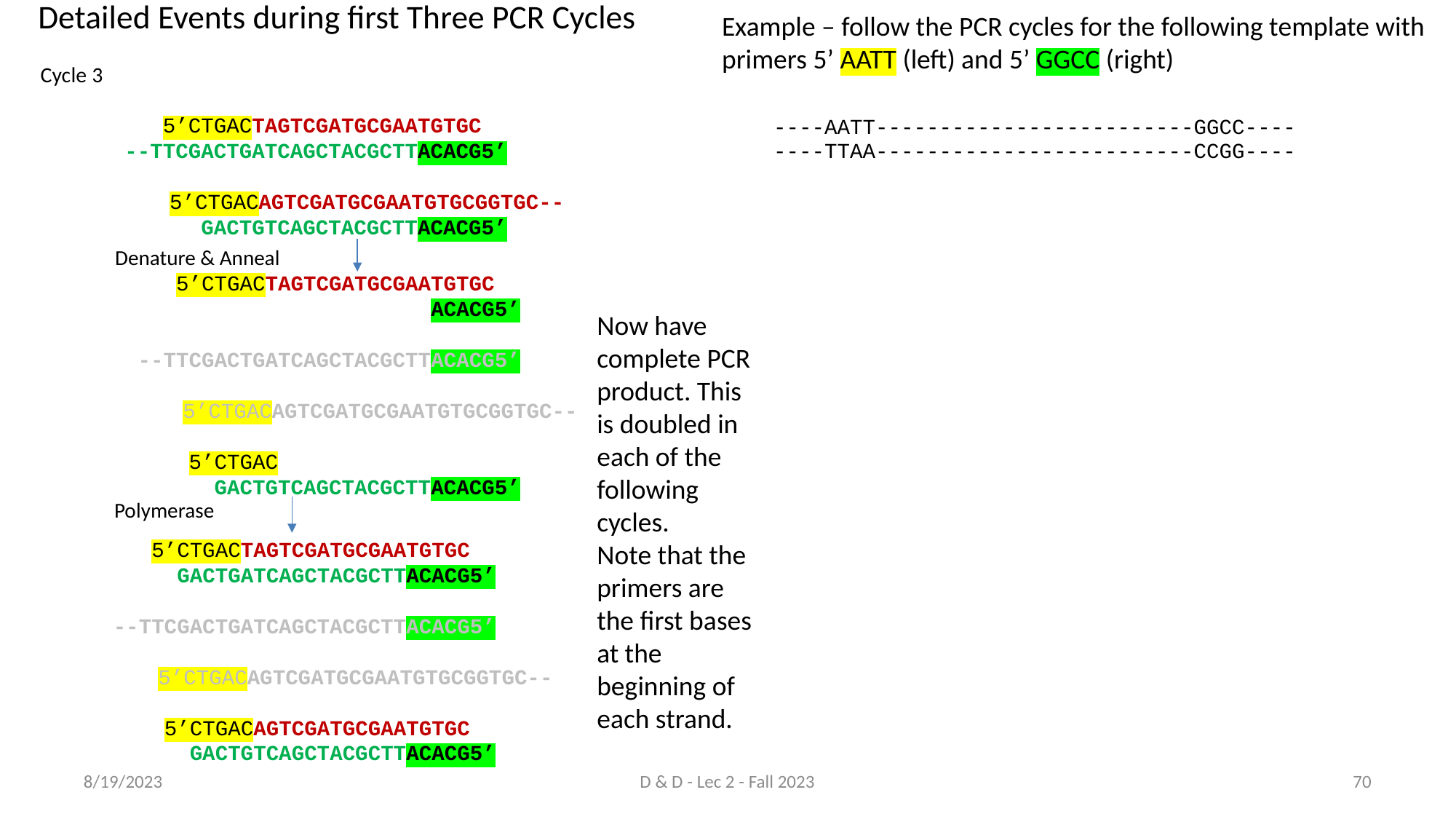

Detailed Events during first Three PCR Cycles
Example – follow the PCR cycles for the following template with primers 5’ AATT (left) and 5’ GGCC (right)
Cycle 3

   5’CTGACTAGTCGATGCGAATGTGC
--TTCGACTGATCAGCTACGCTTACACG5’

      5’CTGACAGTCGATGCGAATGTGCGGTGC--
      GACTGTCAGCTACGCTTACACG5’

----AATT-------------------------GGCC----
----TTAA-------------------------CCGG----
Denature & Anneal

   5’CTGACTAGTCGATGCGAATGTGC
                       ACACG5’

--TTCGACTGATCAGCTACGCTTACACG5’

      5’CTGACAGTCGATGCGAATGTGCGGTGC--

    5’CTGAC
      GACTGTCAGCTACGCTTACACG5’

Now have complete PCR product. This is doubled in each of the following cycles.
Note that the primers are the first bases at the beginning of each strand.
Polymerase

   5’CTGACTAGTCGATGCGAATGTGC
     GACTGATCAGCTACGCTTACACG5’

--TTCGACTGATCAGCTACGCTTACACG5’

      5’CTGACAGTCGATGCGAATGTGCGGTGC--

    5’CTGACAGTCGATGCGAATGTGC
      GACTGTCAGCTACGCTTACACG5’

8/19/2023
D & D - Lec 2 - Fall 2023
70